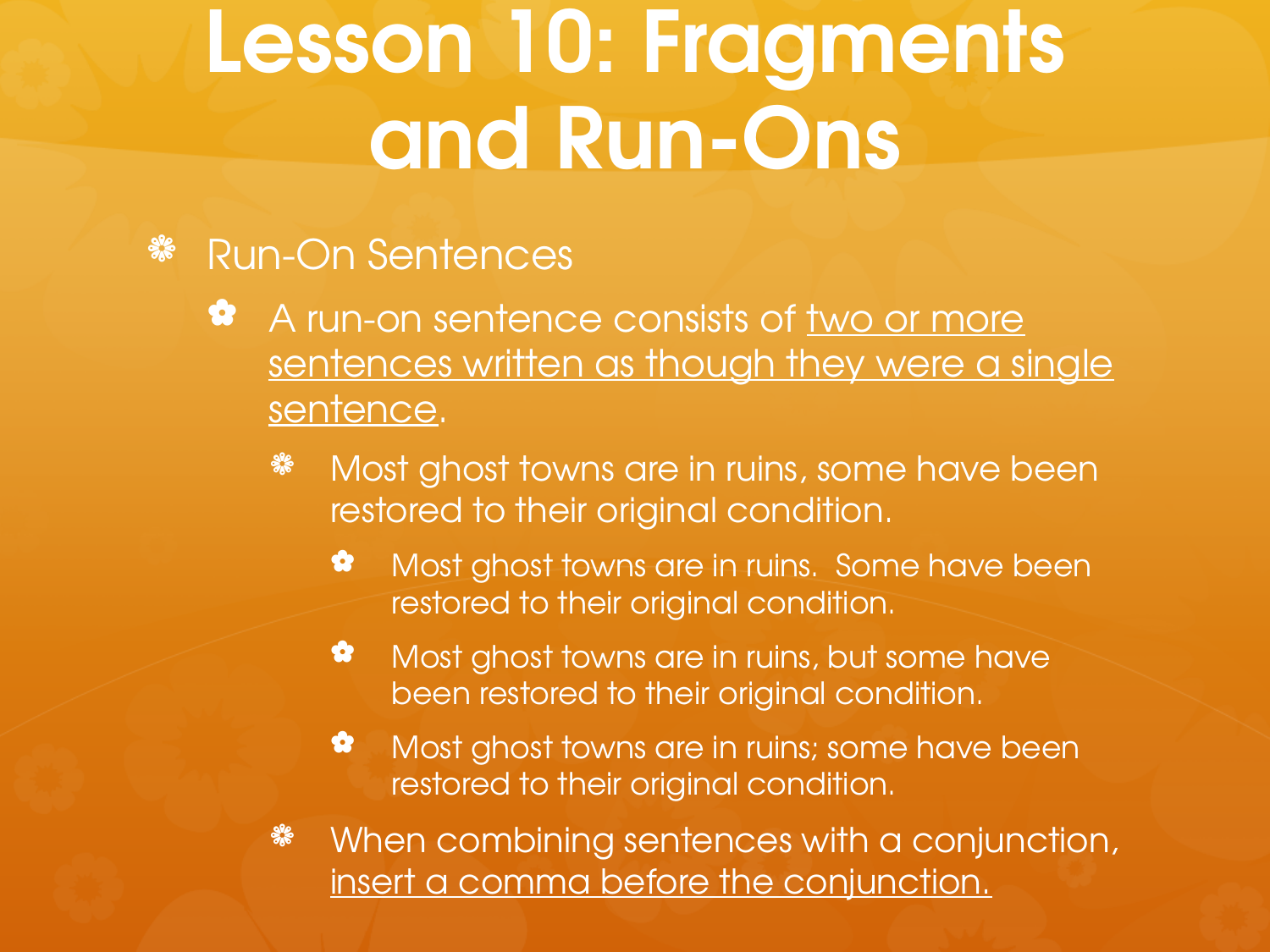

# Lesson 10: Fragments and Run-Ons
Run-On Sentences
A run-on sentence consists of two or more sentences written as though they were a single sentence.
Most ghost towns are in ruins, some have been restored to their original condition.
Most ghost towns are in ruins.  Some have been restored to their original condition.
Most ghost towns are in ruins, but some have been restored to their original condition.
Most ghost towns are in ruins; some have been restored to their original condition.
When combining sentences with a conjunction, insert a comma before the conjunction.